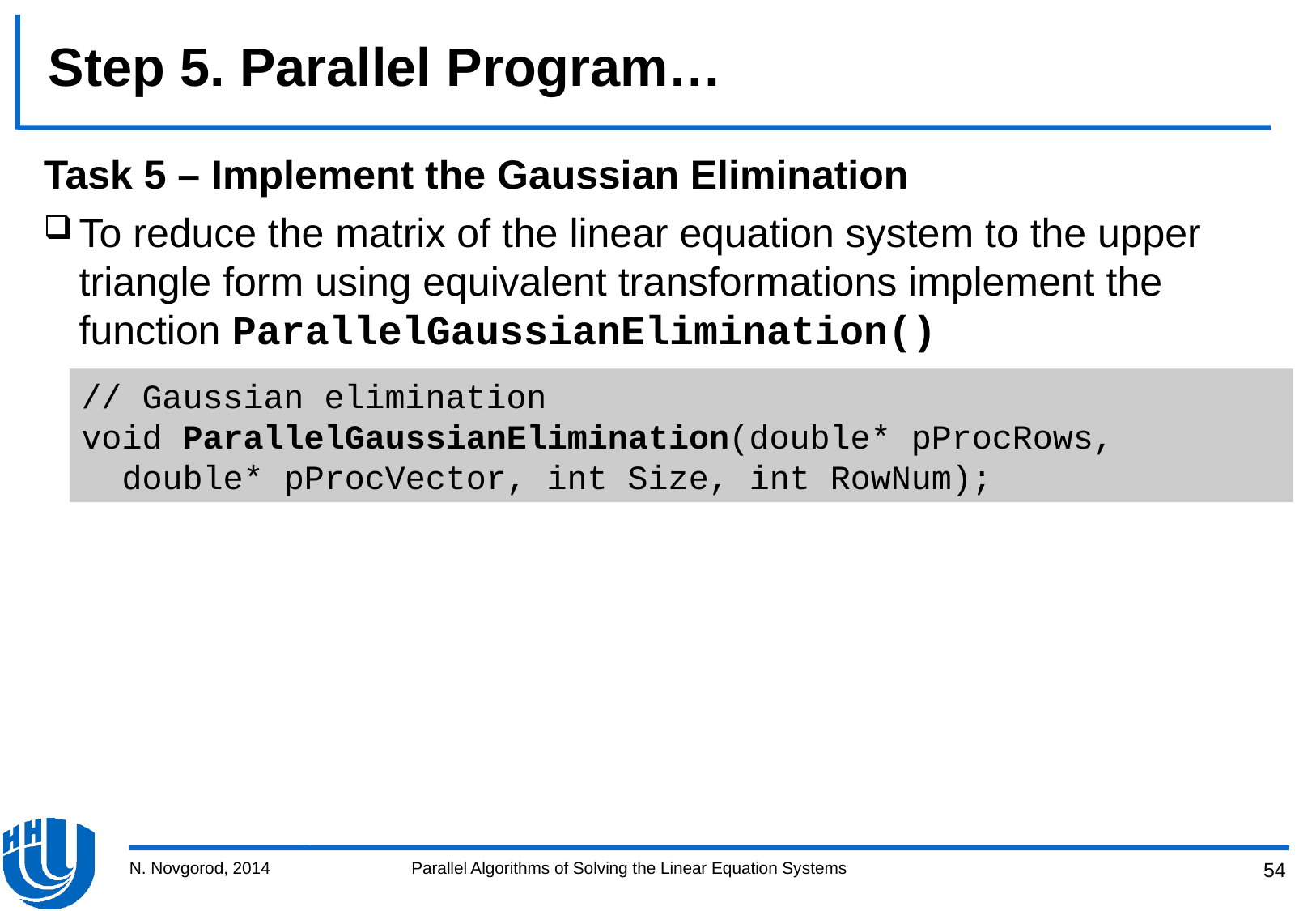

# Step 5. Parallel Program…
Task 5 – Implement the Gaussian Elimination
To reduce the matrix of the linear equation system to the upper triangle form using equivalent transformations implement the function ParallelGaussianElimination()
// Gaussian elimination
void ParallelGaussianElimination(double* pProcRows,
  double* pProcVector, int Size, int RowNum);
N. Novgorod, 2014
Parallel Algorithms of Solving the Linear Equation Systems
54